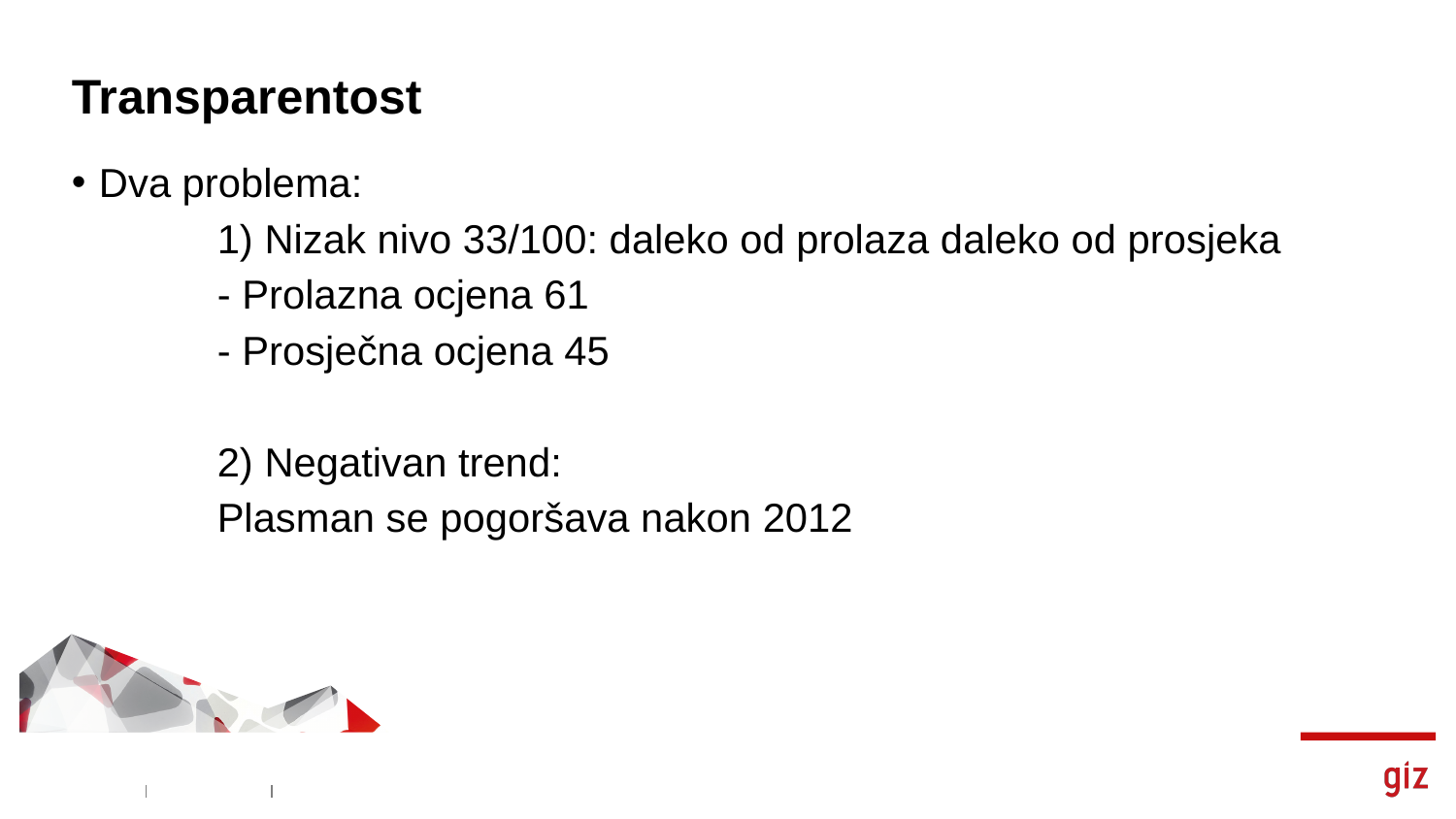

# Transparentost
Dva problema:
	1) Nizak nivo 33/100: daleko od prolaza daleko od prosjeka
	- Prolazna ocjena 61
	- Prosječna ocjena 45

	2) Negativan trend:
	Plasman se pogoršava nakon 2012